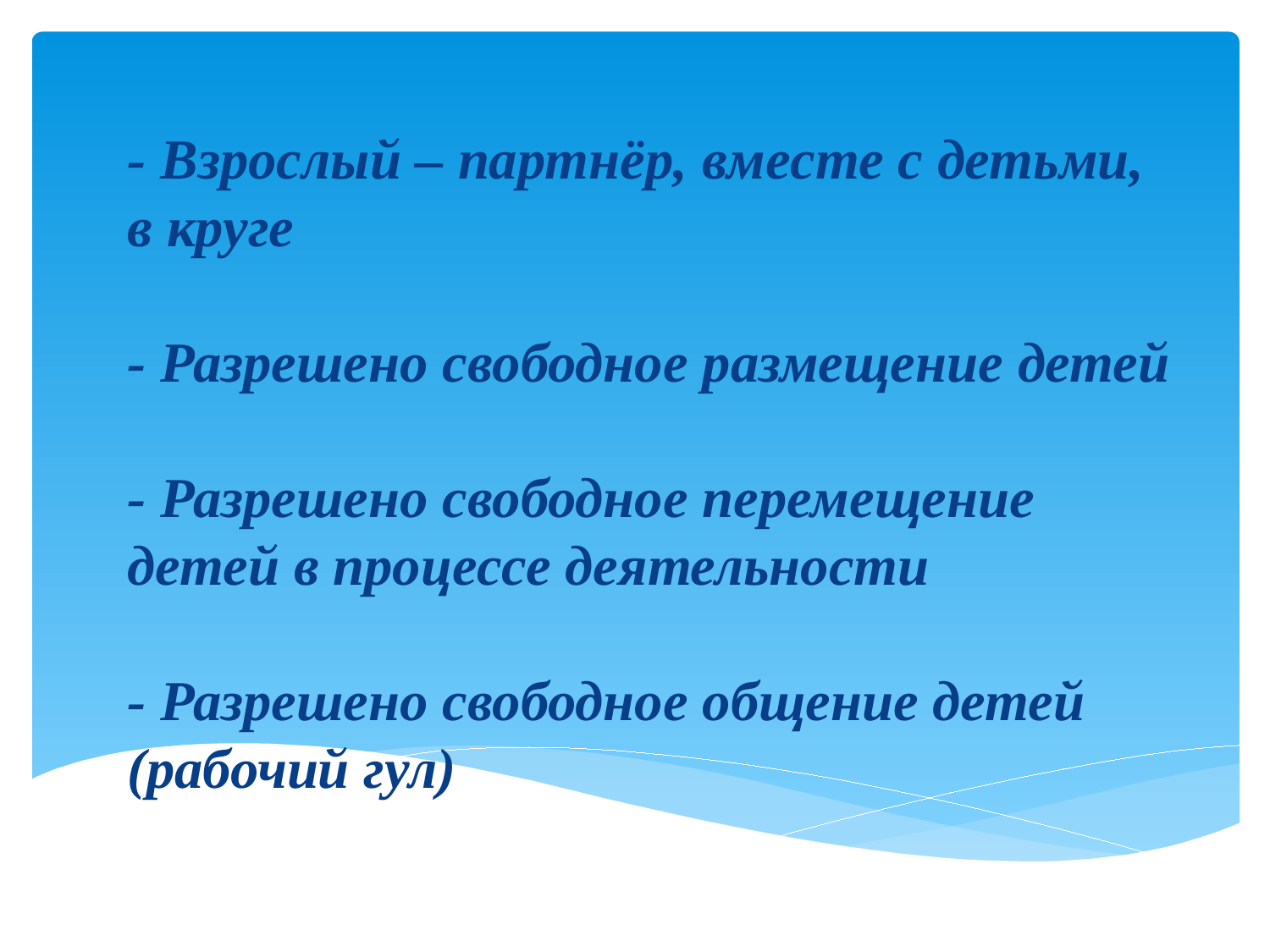

# - Взрослый – партнёр, вместе с детьми, в круге - Разрешено свободное размещение детей - Разрешено свободное перемещение детей в процессе деятельности - Разрешено свободное общение детей (рабочий гул)